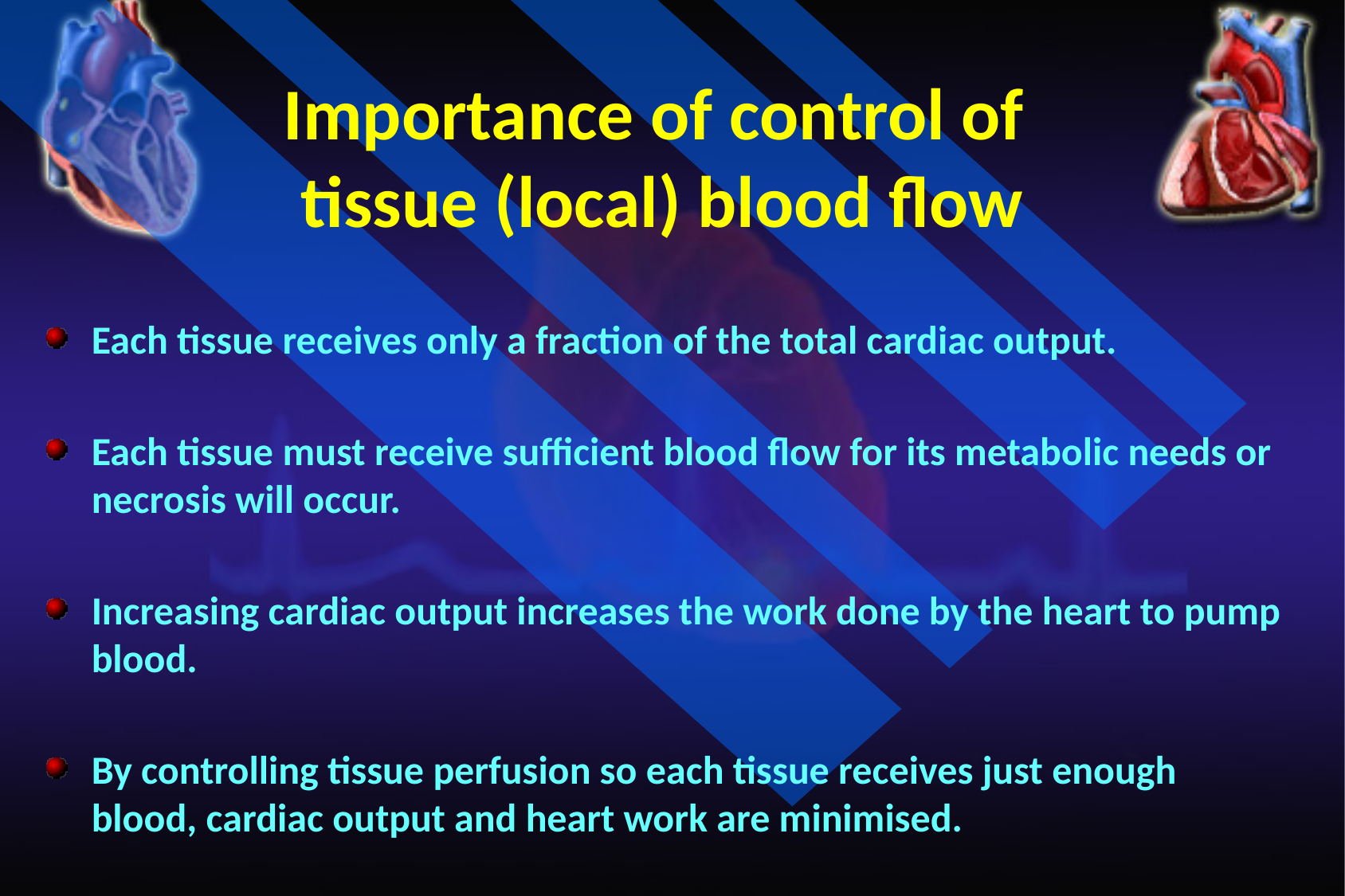

Importance of control of
tissue (local) blood flow
Each tissue receives only a fraction of the total cardiac output.

Each tissue must receive sufficient blood flow for its metabolic needs or necrosis will occur.

Increasing cardiac output increases the work done by the heart to pump blood.

By controlling tissue perfusion so each tissue receives just enough blood, cardiac output and heart work are minimised.